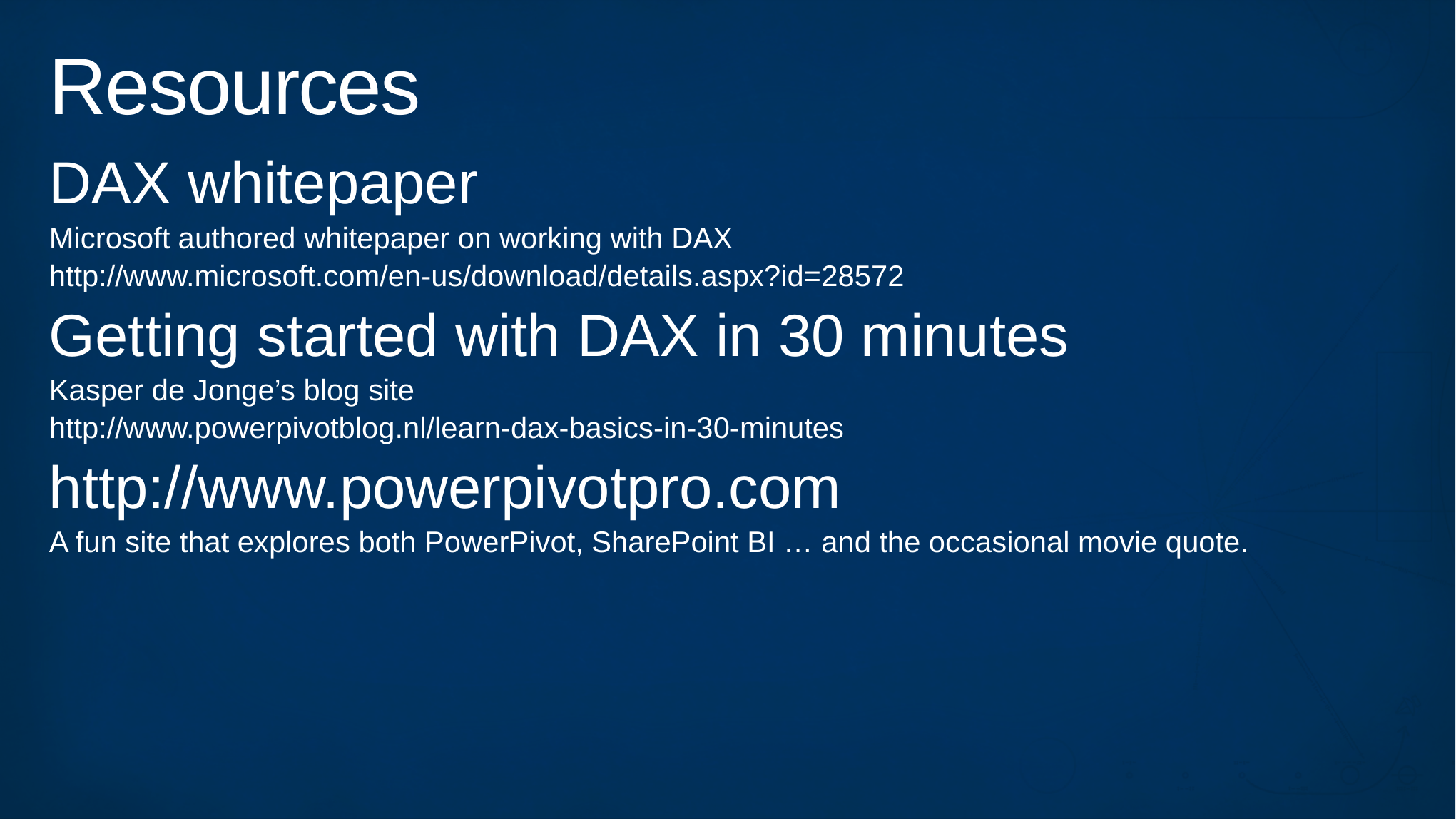

# Resources
DAX whitepaper
Microsoft authored whitepaper on working with DAX
http://www.microsoft.com/en-us/download/details.aspx?id=28572
Getting started with DAX in 30 minutes
Kasper de Jonge’s blog site
http://www.powerpivotblog.nl/learn-dax-basics-in-30-minutes
http://www.powerpivotpro.com
A fun site that explores both PowerPivot, SharePoint BI … and the occasional movie quote.